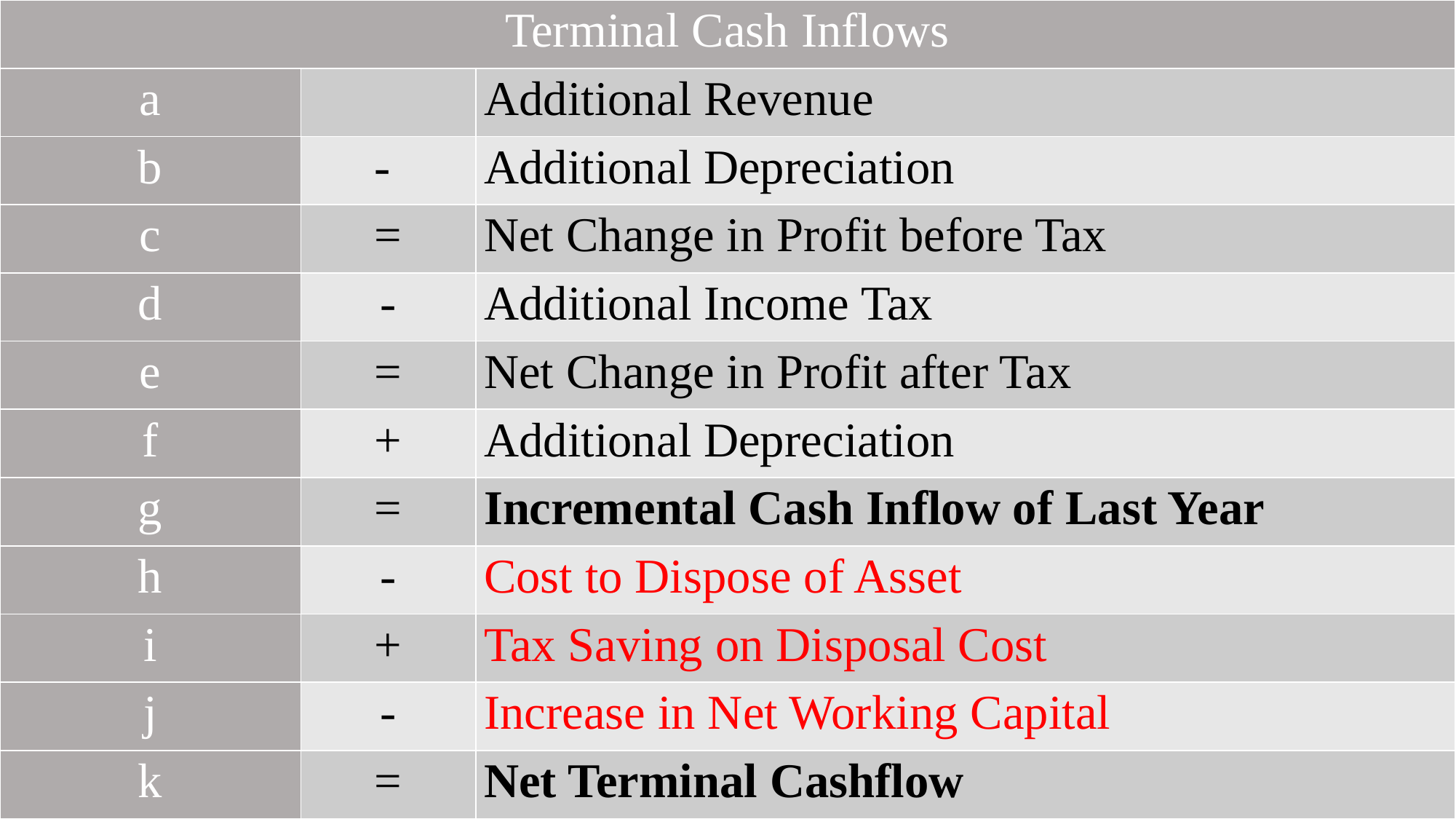

| Terminal Cash Inflows |  |  |
| --- | --- | --- |
| a |  | Additional Revenue |
| b | - | Additional Depreciation |
| c | = | Net Change in Profit before Tax |
| d | - | Additional Income Tax |
| e | = | Net Change in Profit after Tax |
| f | + | Additional Depreciation |
| g | = | Incremental Cash Inflow of Last Year |
| h | - | Cost to Dispose of Asset |
| i | + | Tax Saving on Disposal Cost |
| j | - | Increase in Net Working Capital |
| k | = | Net Terminal Cashflow |